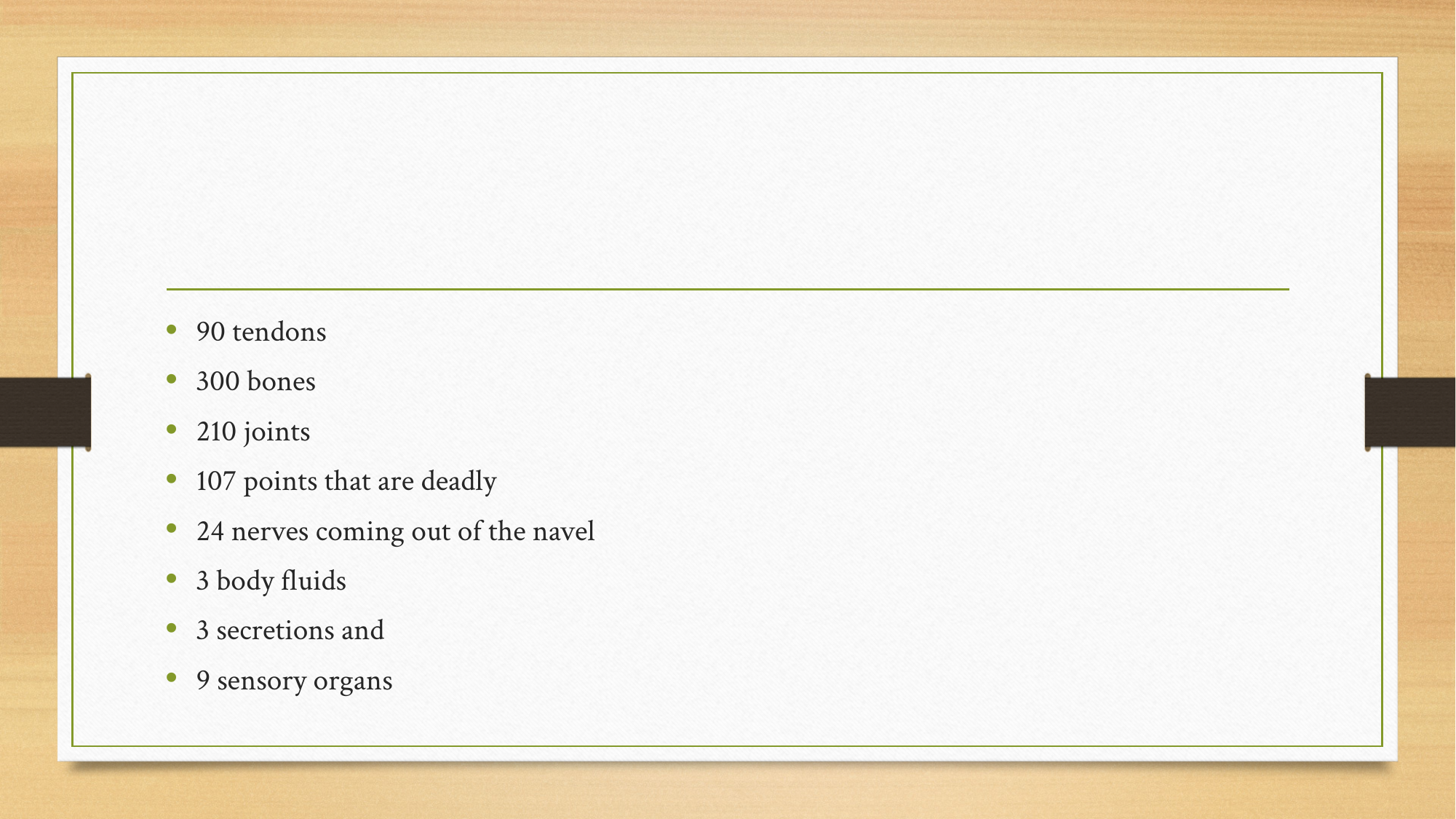

90 tendons
300 bones
210 joints
107 points that are deadly
24 nerves coming out of the navel
3 body fluids
3 secretions and
9 sensory organs